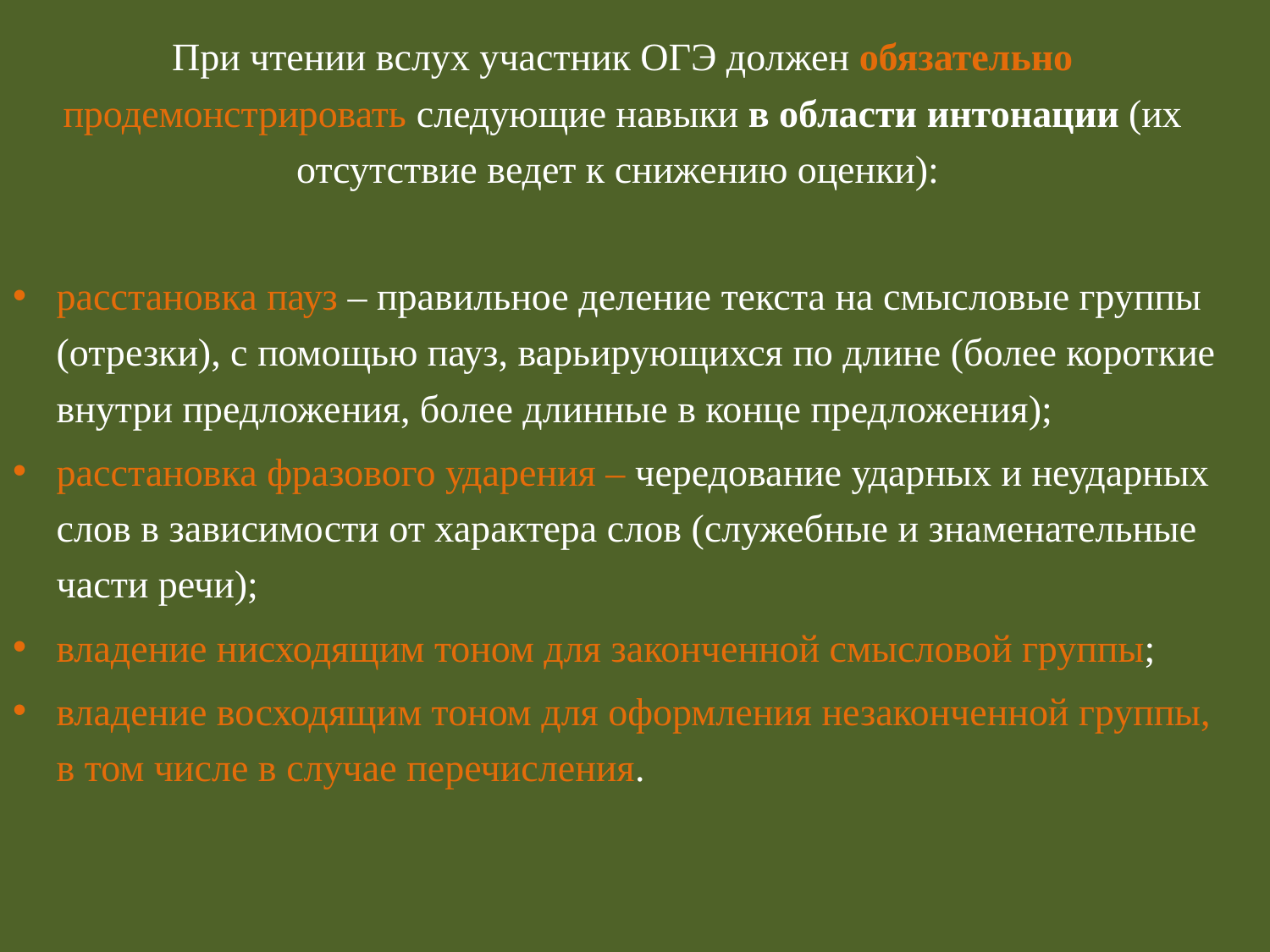

При чтении вслух участник ОГЭ должен обязательно продемонстрировать следующие навыки в области интонации (их отсутствие ведет к снижению оценки):

расстановка пауз – правильное деление текста на смысловые группы (отрезки), с помощью пауз, варьирующихся по длине (более короткие внутри предложения, более длинные в конце предложения);
расстановка фразового ударения – чередование ударных и неударных слов в зависимости от характера слов (служебные и знаменательные части речи);
владение нисходящим тоном для законченной смысловой группы;
владение восходящим тоном для оформления незаконченной группы, в том числе в случае перечисления.